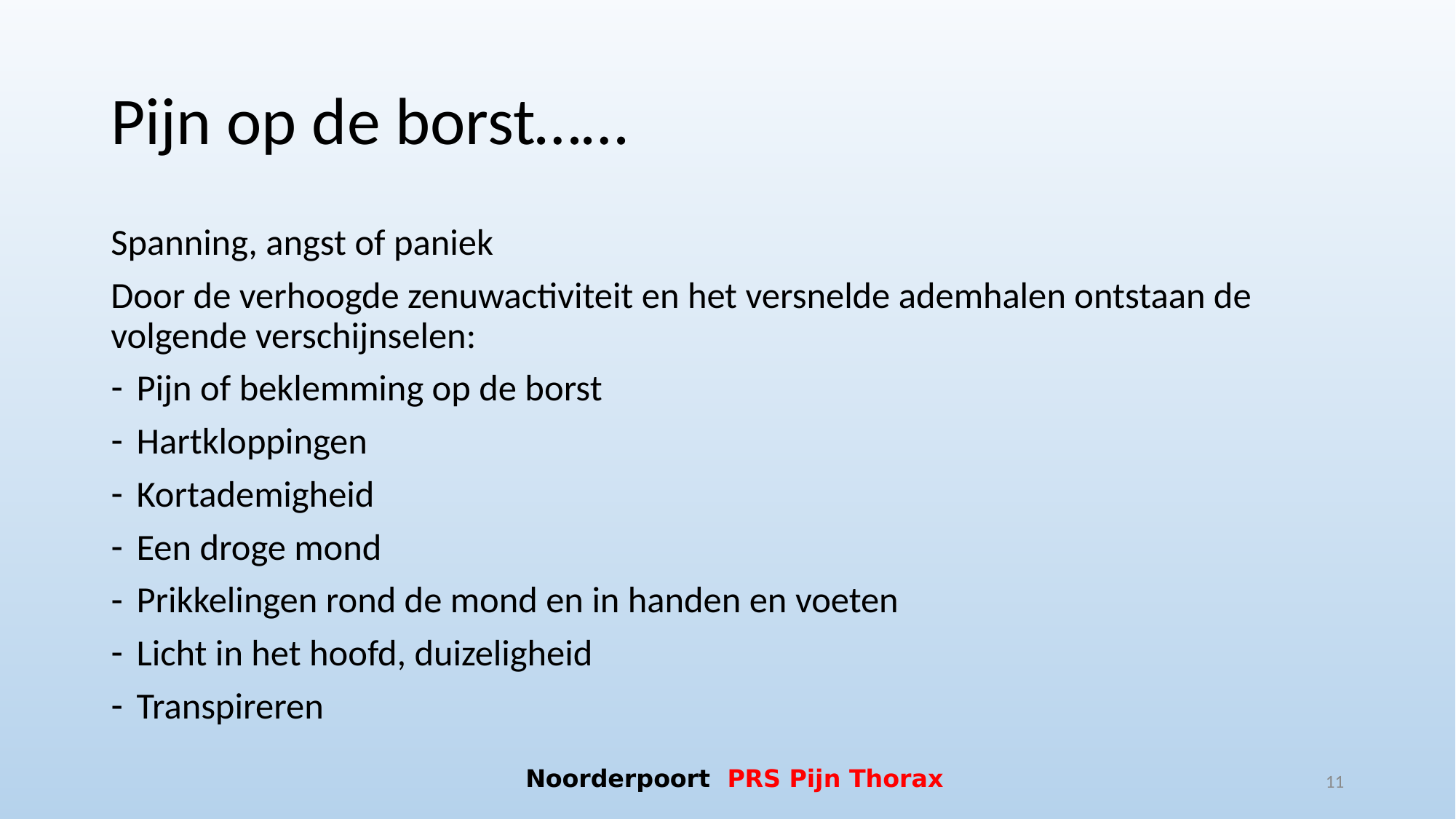

# Pijn op de borst……
Spanning, angst of paniek
Door de verhoogde zenuwactiviteit en het versnelde ademhalen ontstaan de volgende verschijnselen:
Pijn of beklemming op de borst
Hartkloppingen
Kortademigheid
Een droge mond
Prikkelingen rond de mond en in handen en voeten
Licht in het hoofd, duizeligheid
Transpireren
Noorderpoort  PRS Pijn Thorax
11